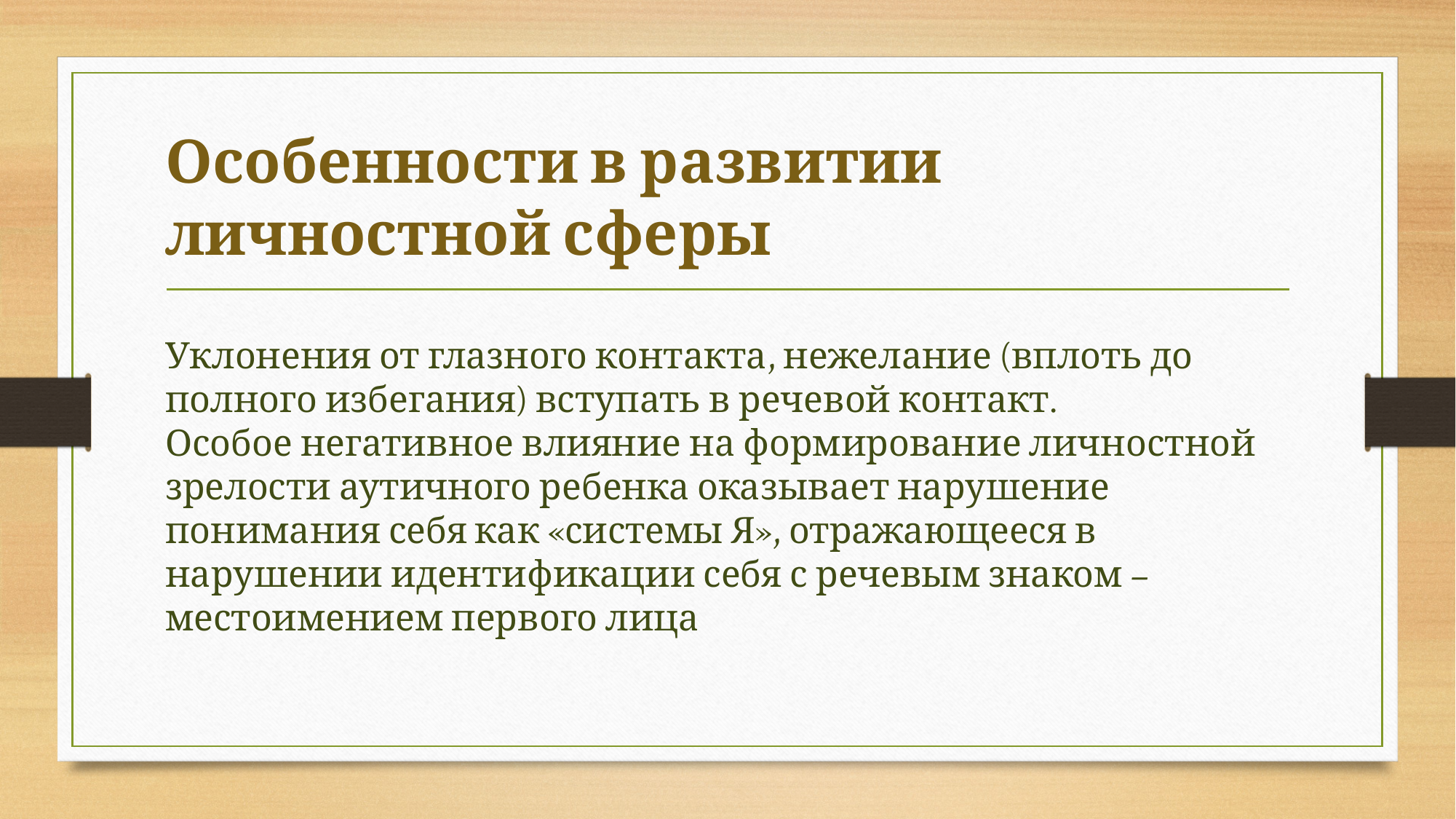

# Особенности в развитии           личностной сферы
Уклонения от глазного контакта, нежелание (вплоть до полного избегания) вступать в речевой контакт.
Особое негативное влияние на формирование личностной зрелости аутичного ребенка оказывает нарушение понимания себя как «системы Я», отражающееся в нарушении идентификации себя с речевым знаком – местоимением первого лица